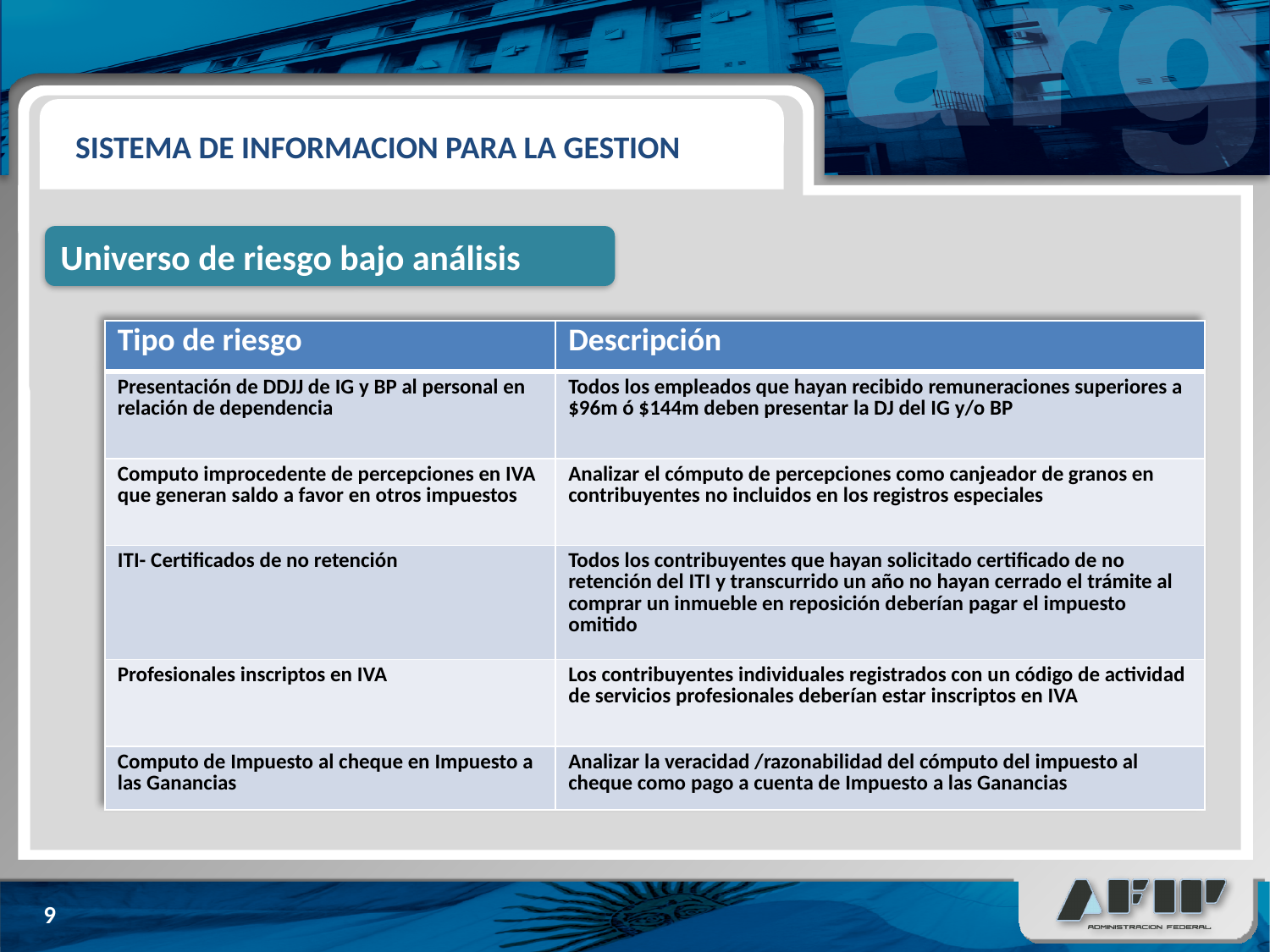

SISTEMA DE INFORMACION PARA LA GESTION
Universo de riesgo bajo análisis
| Tipo de riesgo | Descripción |
| --- | --- |
| Presentación de DDJJ de IG y BP al personal en relación de dependencia | Todos los empleados que hayan recibido remuneraciones superiores a $96m ó $144m deben presentar la DJ del IG y/o BP |
| Computo improcedente de percepciones en IVA que generan saldo a favor en otros impuestos | Analizar el cómputo de percepciones como canjeador de granos en contribuyentes no incluidos en los registros especiales |
| ITI- Certificados de no retención | Todos los contribuyentes que hayan solicitado certificado de no retención del ITI y transcurrido un año no hayan cerrado el trámite al comprar un inmueble en reposición deberían pagar el impuesto omitido |
| Profesionales inscriptos en IVA | Los contribuyentes individuales registrados con un código de actividad de servicios profesionales deberían estar inscriptos en IVA |
| Computo de Impuesto al cheque en Impuesto a las Ganancias | Analizar la veracidad /razonabilidad del cómputo del impuesto al cheque como pago a cuenta de Impuesto a las Ganancias |
9